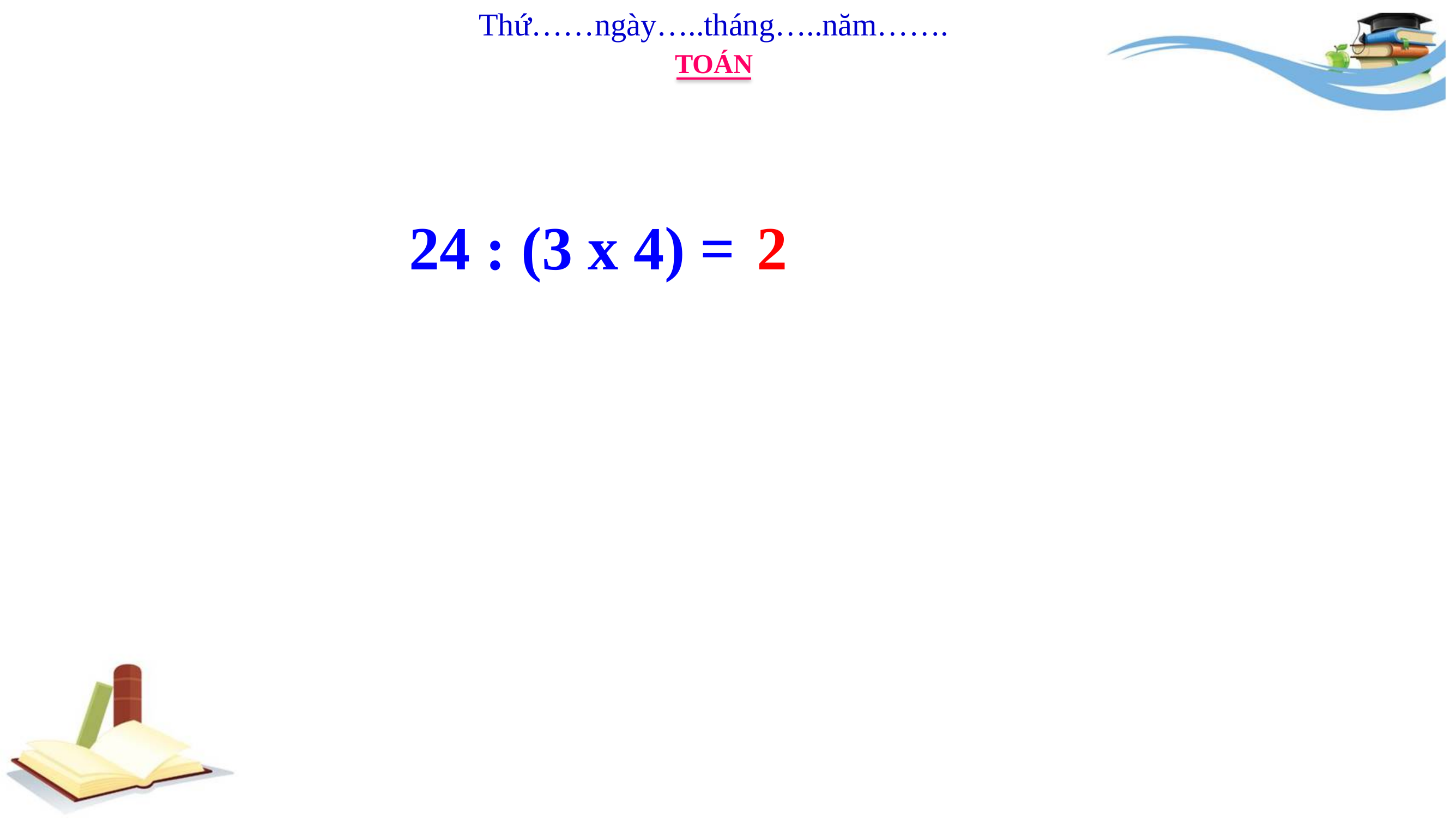

Thứ……ngày…..tháng…..năm…….
TOÁN
24 : (3 x 4) =
2